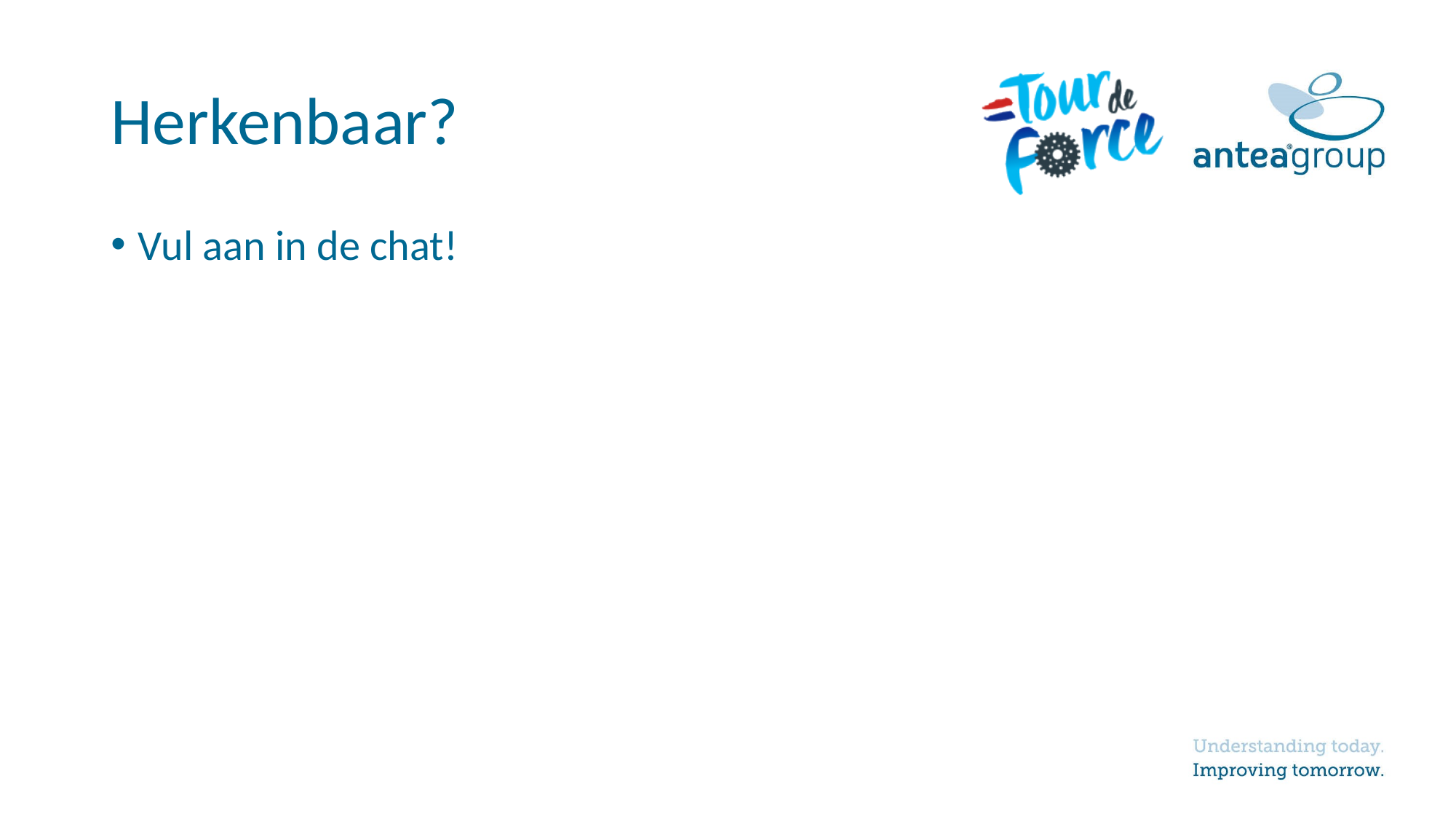

# Herkenbaar?
Vul aan in de chat!